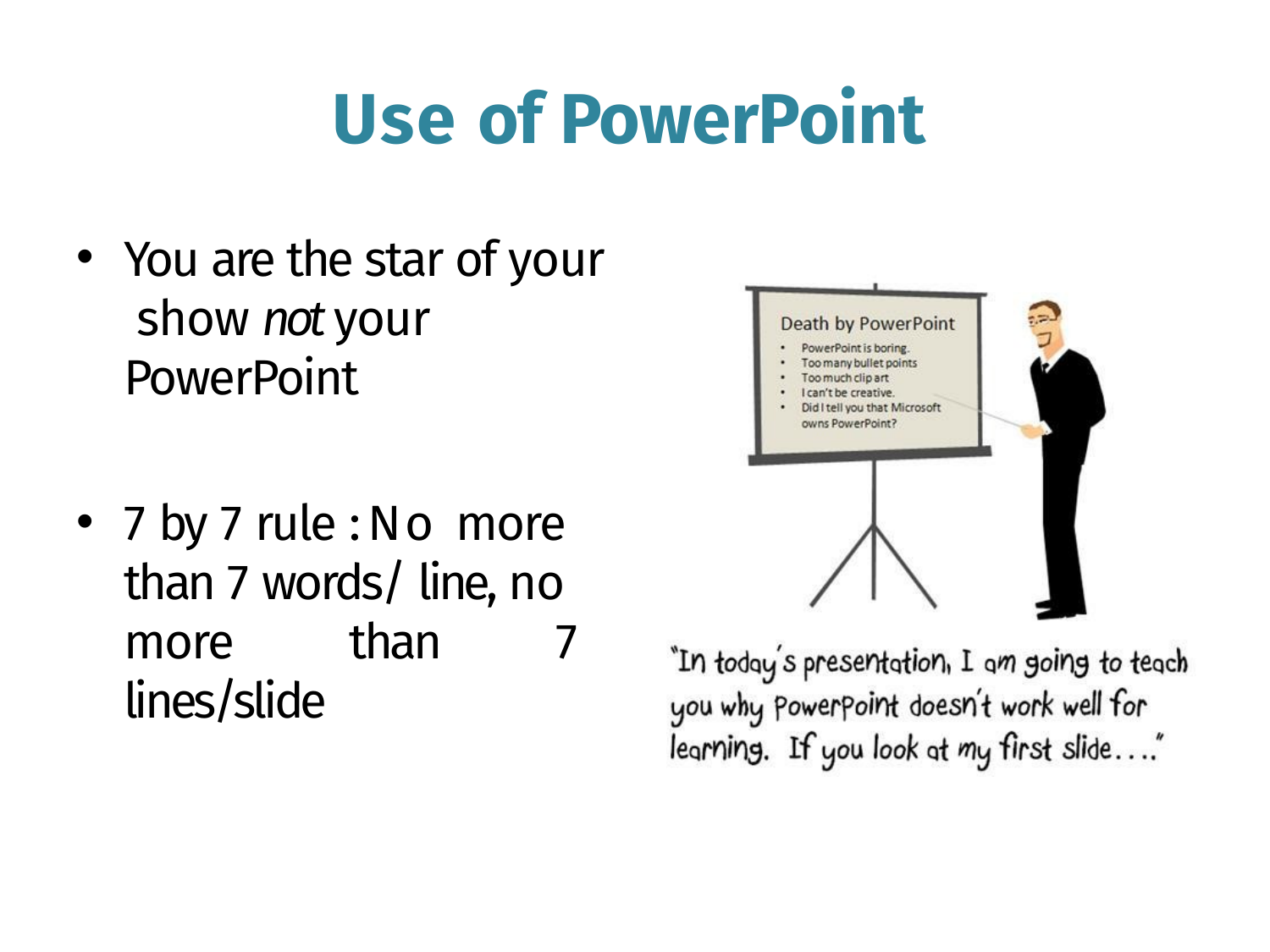

# Use of PowerPoint
You are the star of your  show not your  PowerPoint

7 by 7 rule : No more  than 7 words/ line, no  more than 7 lines/slide